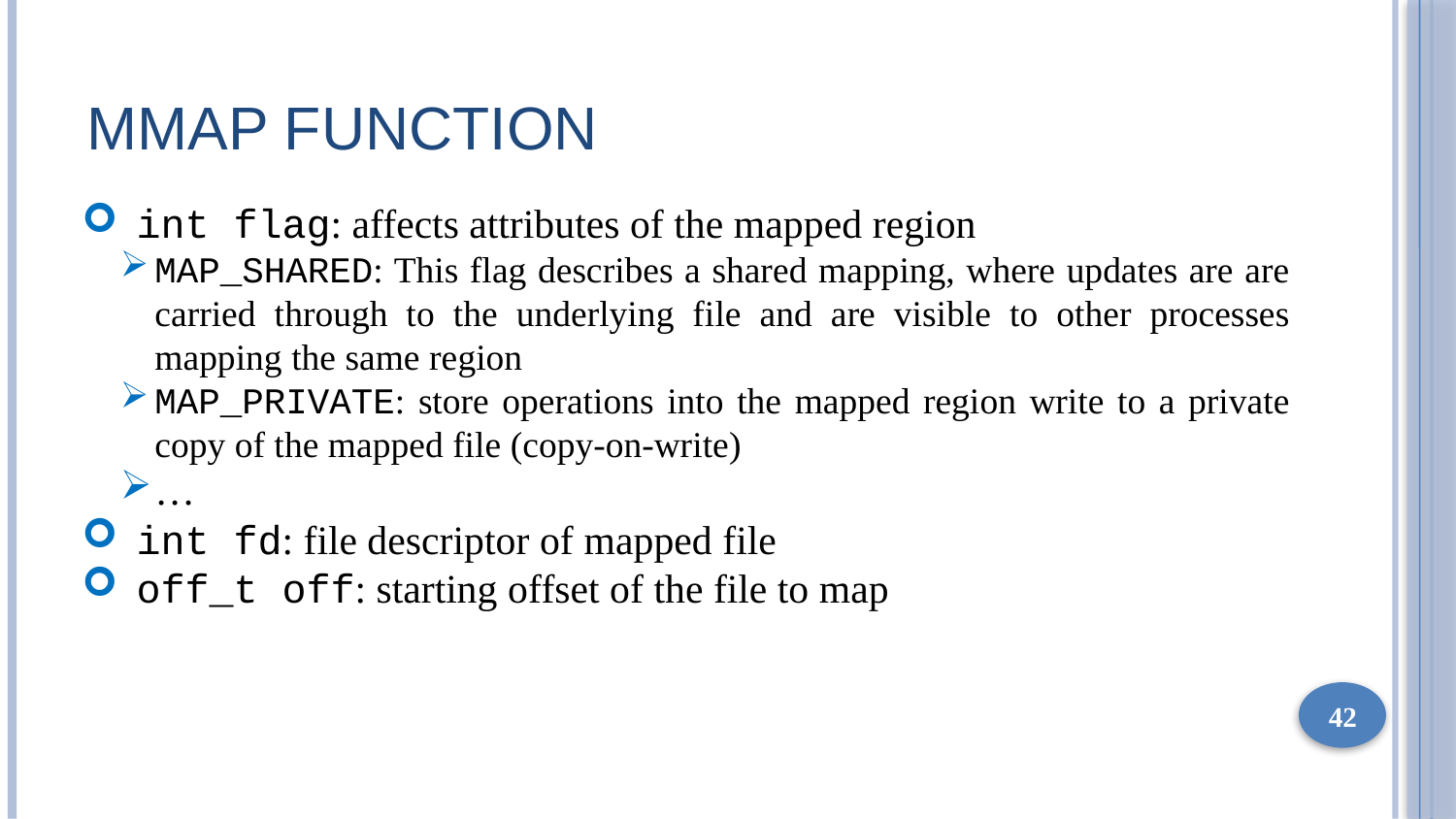

# MMAP Function
int flag: affects attributes of the mapped region
MAP_SHARED: This flag describes a shared mapping, where updates are are carried through to the underlying file and are visible to other processes mapping the same region
MAP_PRIVATE: store operations into the mapped region write to a private copy of the mapped file (copy-on-write)
…
int fd: file descriptor of mapped file
off_t off: starting offset of the file to map
42